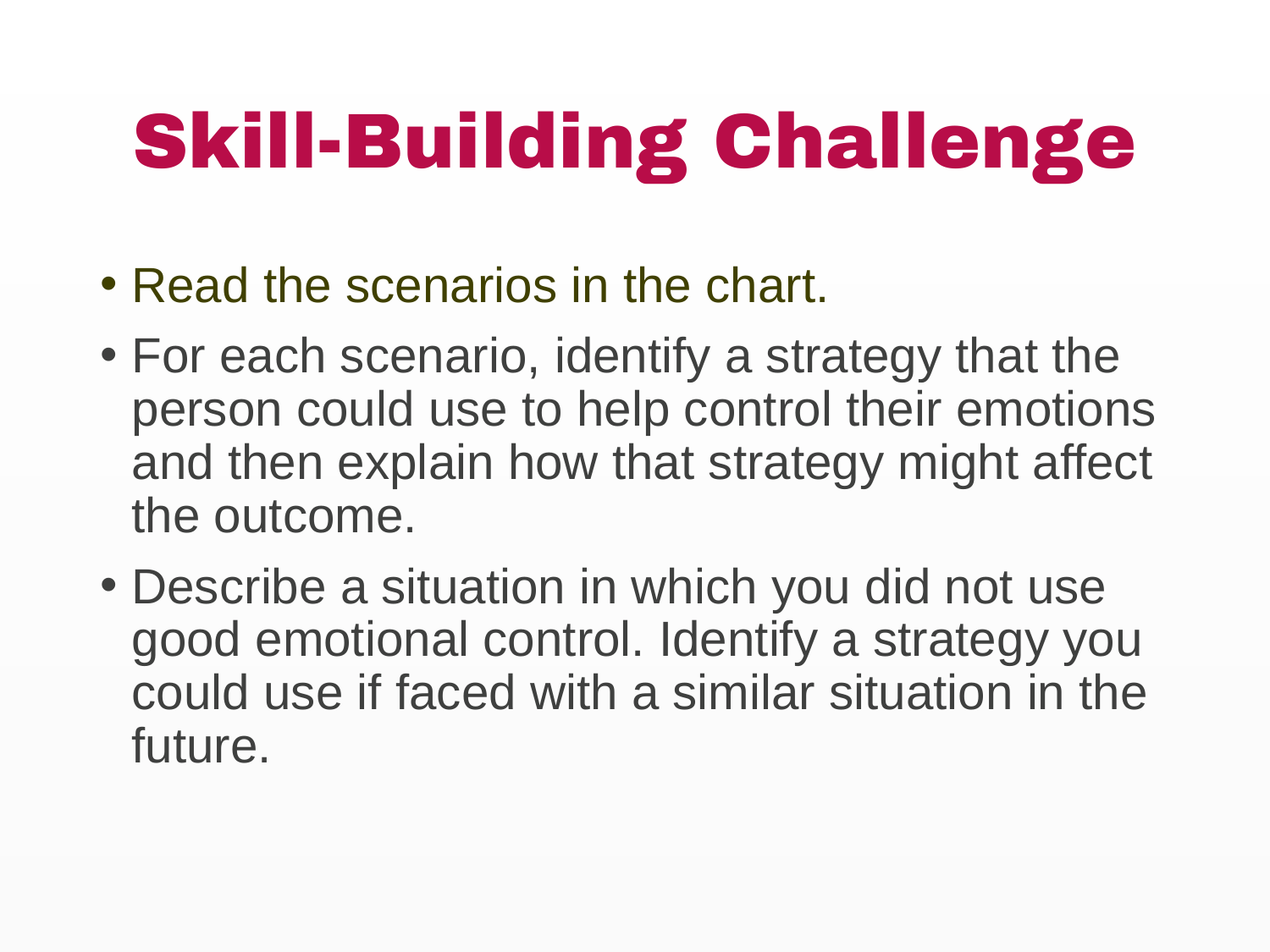

# Skill-Building Challenge
Read the scenarios in the chart.
For each scenario, identify a strategy that the person could use to help control their emotions and then explain how that strategy might affect the outcome.
Describe a situation in which you did not use good emotional control. Identify a strategy you could use if faced with a similar situation in the future.